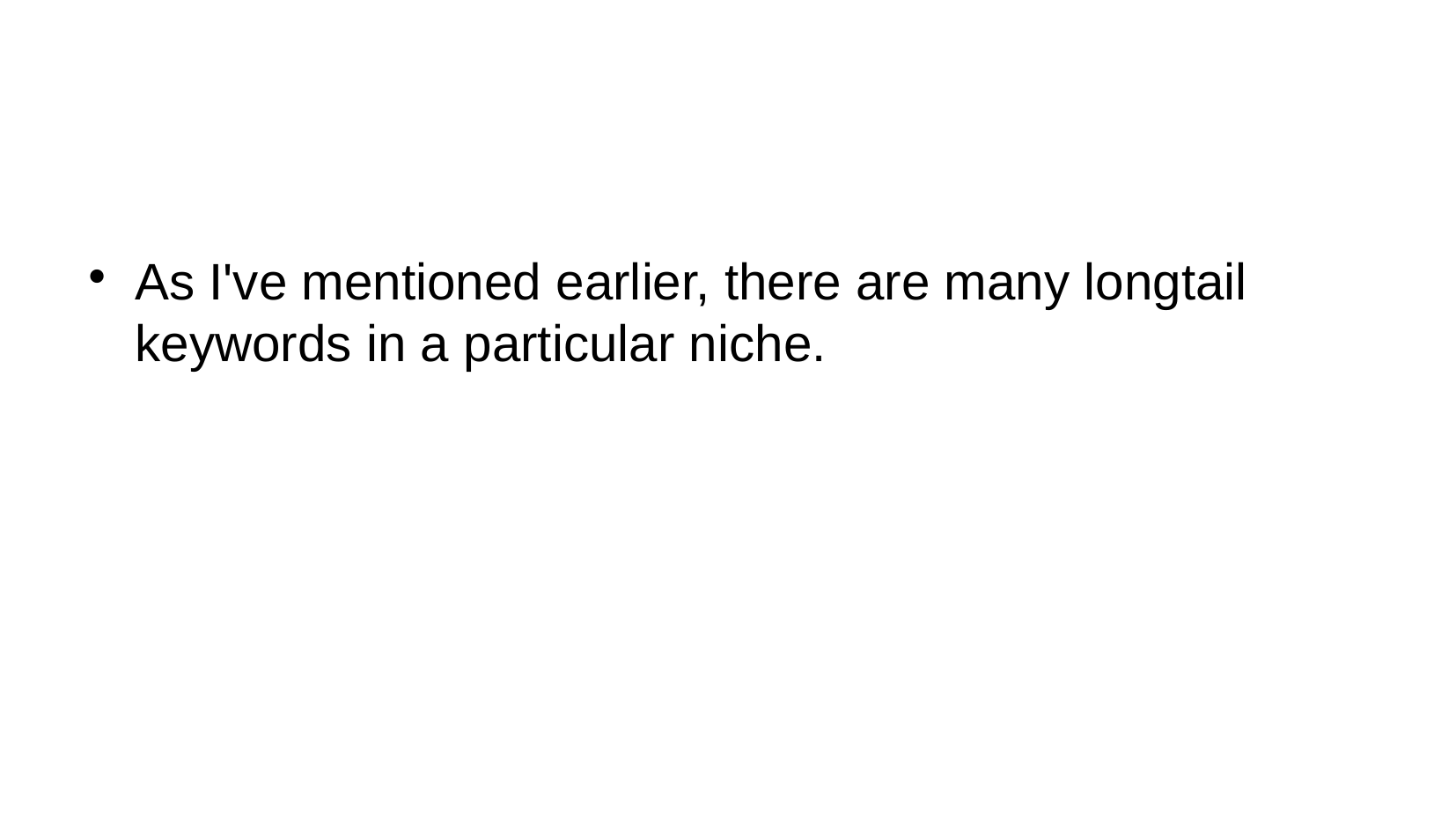

As I've mentioned earlier, there are many longtail keywords in a particular niche.